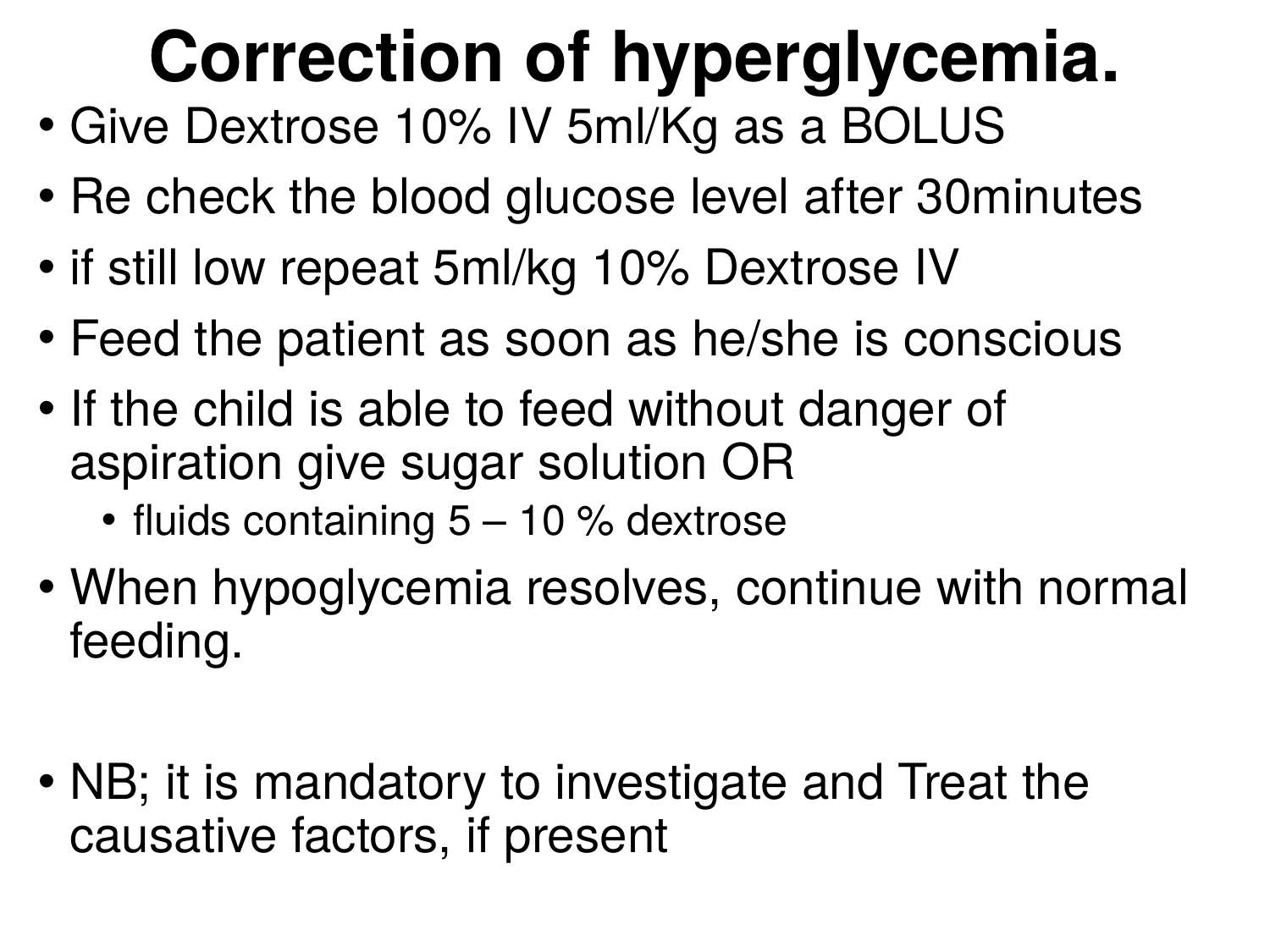

# Correction of hyperglycemia.
Give Dextrose 10% IV 5ml/Kg as a BOLUS
Re check the blood glucose level after 30minutes
if still low repeat 5ml/kg 10% Dextrose IV
Feed the patient as soon as he/she is conscious
If the child is able to feed without danger of aspiration give sugar solution OR
fluids containing 5 – 10 % dextrose
When hypoglycemia resolves, continue with normal feeding.

NB; it is mandatory to investigate and Treat the causative factors, if present